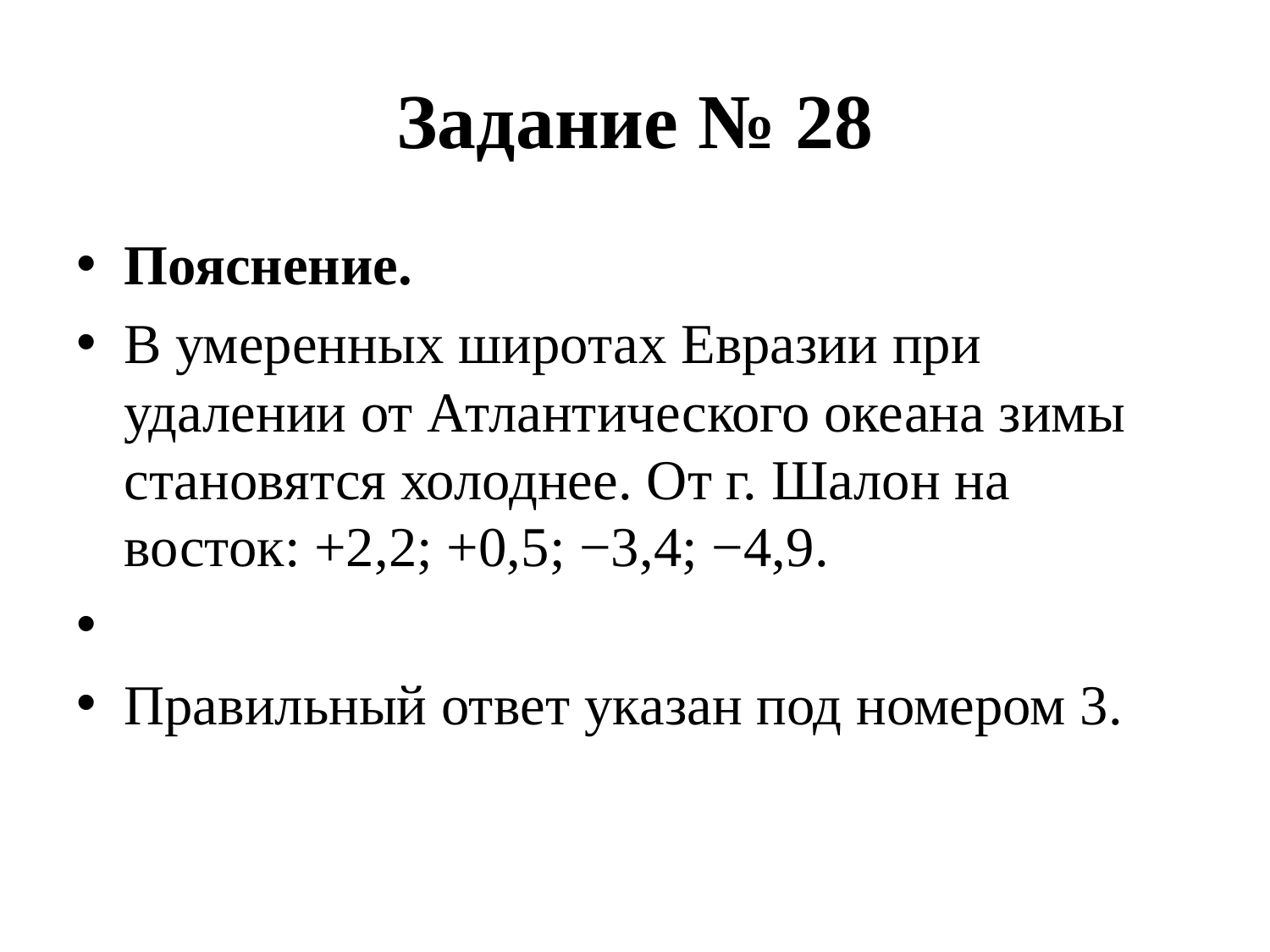

# Задание № 28
Пояснение.
В умеренных широтах Евразии при удалении от Атлантического океана зимы становятся холоднее. От г. Шалон на восток: +2,2; +0,5; −3,4; −4,9.

Правильный ответ ука­зан под но­ме­ром 3.